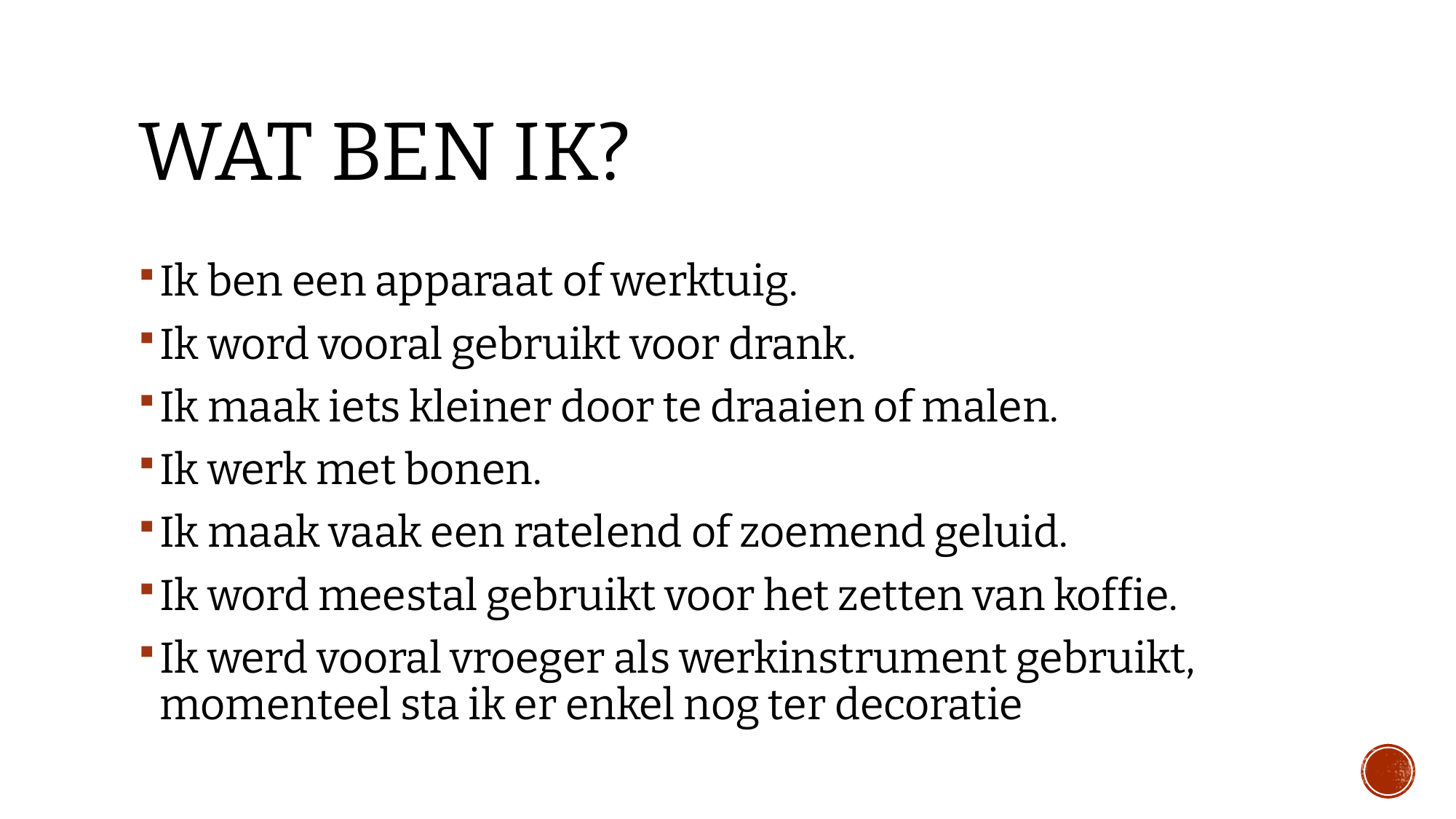

# Wat ben ik?
Ik ben een apparaat of werktuig.
Ik word vooral gebruikt voor drank.
Ik maak iets kleiner door te draaien of malen.
Ik werk met bonen.
Ik maak vaak een ratelend of zoemend geluid.
Ik word meestal gebruikt voor het zetten van koffie.
Ik werd vooral vroeger als werkinstrument gebruikt, momenteel sta ik er enkel nog ter decoratie